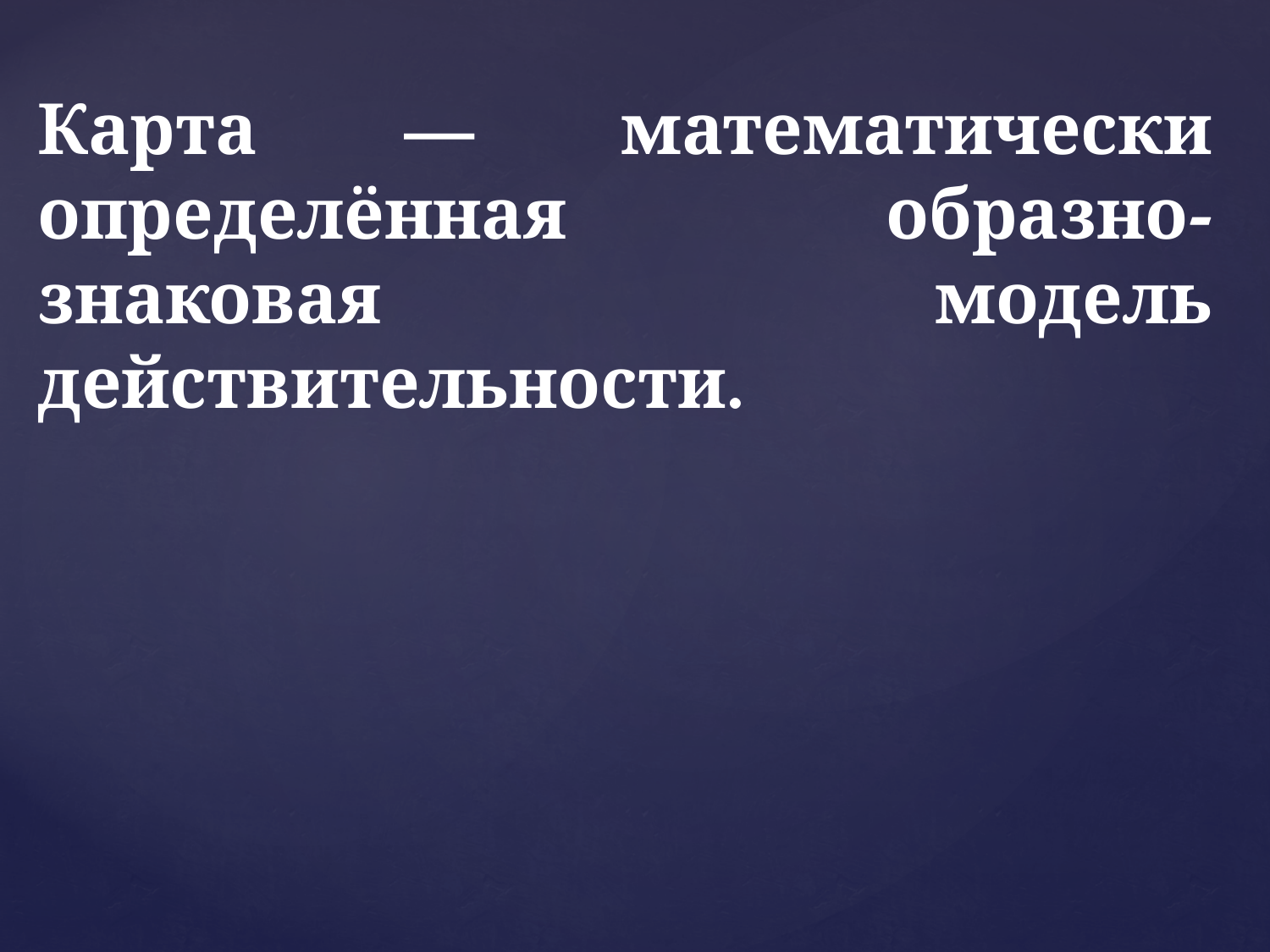

Карта — математически определённая образно-знаковая модель действительности.